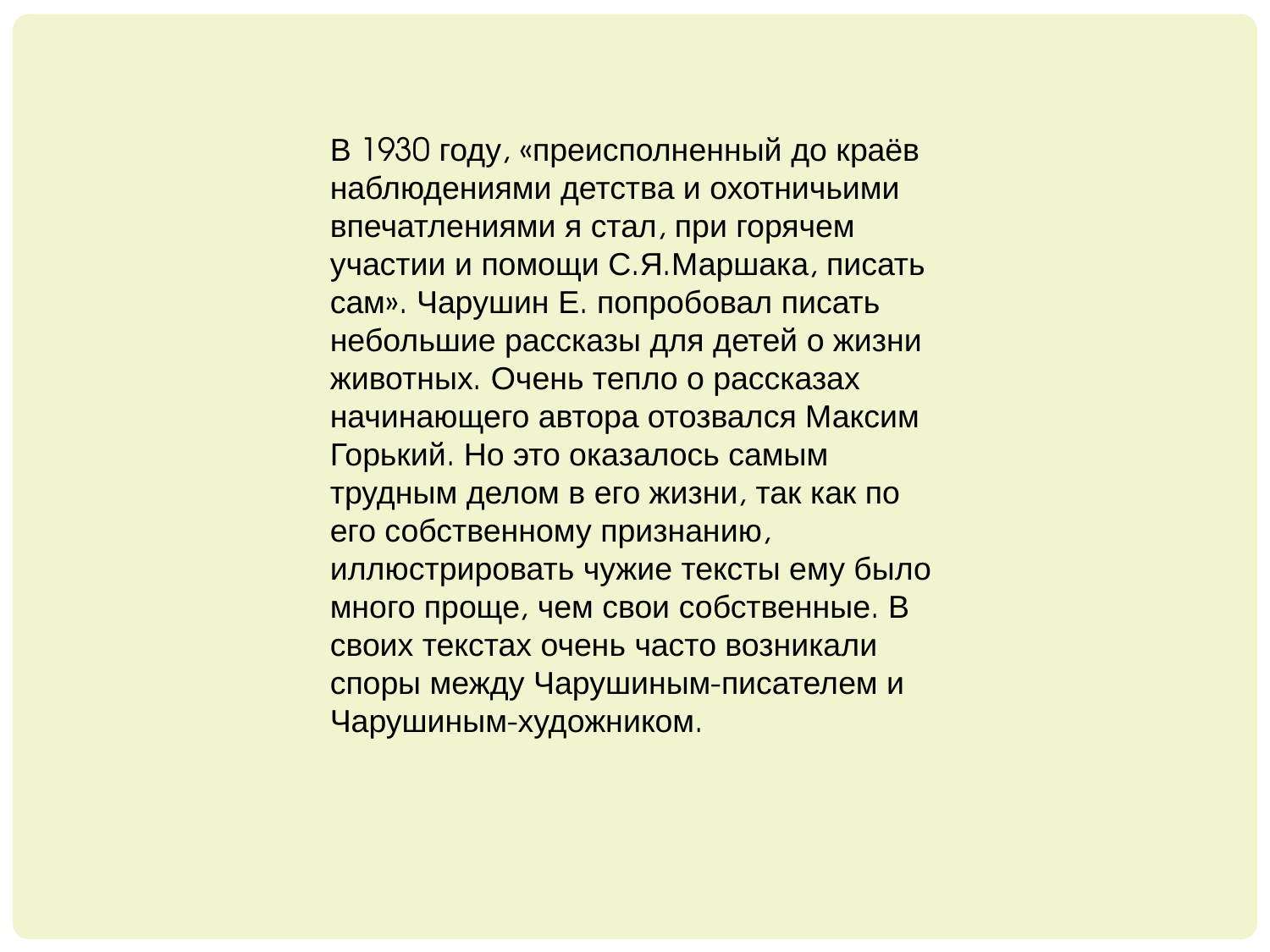

В 1930 году, «преисполненный до краёв наблюдениями детства и охотничьими впечатлениями я стал, при горячем участии и помощи С.Я.Маршака, писать сам». Чарушин Е. попробовал писать небольшие рассказы для детей о жизни животных. Очень тепло о рассказах начинающего автора отозвался Максим Горький. Но это оказалось самым трудным делом в его жизни, так как по его собственному признанию, иллюстрировать чужие тексты ему было много проще, чем свои собственные. В своих текстах очень часто возникали споры между Чарушиным-писателем и Чарушиным-художником.